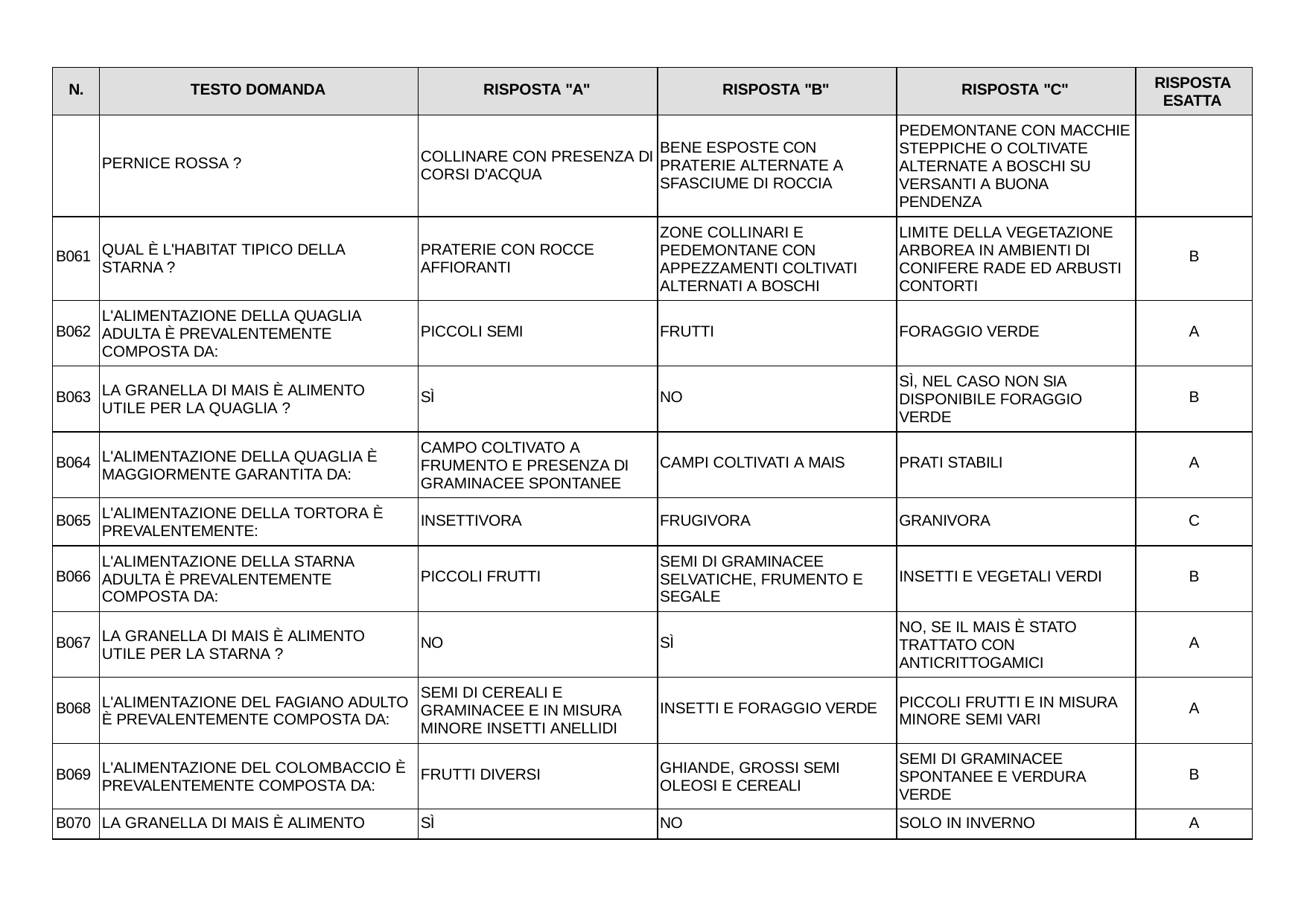

| N. | TESTO DOMANDA | RISPOSTA "A" | RISPOSTA "B" | RISPOSTA "C" | RISPOSTA ESATTA |
| --- | --- | --- | --- | --- | --- |
|  | PERNICE ROSSA ? | COLLINARE CON PRESENZA DI CORSI D'ACQUA | BENE ESPOSTE CON PRATERIE ALTERNATE A SFASCIUME DI ROCCIA | PEDEMONTANE CON MACCHIE STEPPICHE O COLTIVATE ALTERNATE A BOSCHI SU VERSANTI A BUONA PENDENZA |  |
| B061 | QUAL È L'HABITAT TIPICO DELLA STARNA ? | PRATERIE CON ROCCE AFFIORANTI | ZONE COLLINARI E PEDEMONTANE CON APPEZZAMENTI COLTIVATI ALTERNATI A BOSCHI | LIMITE DELLA VEGETAZIONE ARBOREA IN AMBIENTI DI CONIFERE RADE ED ARBUSTI CONTORTI | B |
| B062 | L'ALIMENTAZIONE DELLA QUAGLIA ADULTA È PREVALENTEMENTE COMPOSTA DA: | PICCOLI SEMI | FRUTTI | FORAGGIO VERDE | A |
| B063 | LA GRANELLA DI MAIS È ALIMENTO UTILE PER LA QUAGLIA ? | SÌ | NO | SÌ, NEL CASO NON SIA DISPONIBILE FORAGGIO VERDE | B |
| B064 | L'ALIMENTAZIONE DELLA QUAGLIA È MAGGIORMENTE GARANTITA DA: | CAMPO COLTIVATO A FRUMENTO E PRESENZA DI GRAMINACEE SPONTANEE | CAMPI COLTIVATI A MAIS | PRATI STABILI | A |
| B065 | L'ALIMENTAZIONE DELLA TORTORA È PREVALENTEMENTE: | INSETTIVORA | FRUGIVORA | GRANIVORA | C |
| B066 | L'ALIMENTAZIONE DELLA STARNA ADULTA È PREVALENTEMENTE COMPOSTA DA: | PICCOLI FRUTTI | SEMI DI GRAMINACEE SELVATICHE, FRUMENTO E SEGALE | INSETTI E VEGETALI VERDI | B |
| B067 | LA GRANELLA DI MAIS È ALIMENTO UTILE PER LA STARNA ? | NO | SÌ | NO, SE IL MAIS È STATO TRATTATO CON ANTICRITTOGAMICI | A |
| B068 | L'ALIMENTAZIONE DEL FAGIANO ADULTO È PREVALENTEMENTE COMPOSTA DA: | SEMI DI CEREALI E GRAMINACEE E IN MISURA MINORE INSETTI ANELLIDI | INSETTI E FORAGGIO VERDE | PICCOLI FRUTTI E IN MISURA MINORE SEMI VARI | A |
| B069 | L'ALIMENTAZIONE DEL COLOMBACCIO È PREVALENTEMENTE COMPOSTA DA: | FRUTTI DIVERSI | GHIANDE, GROSSI SEMI OLEOSI E CEREALI | SEMI DI GRAMINACEE SPONTANEE E VERDURA VERDE | B |
| B070 | LA GRANELLA DI MAIS È ALIMENTO | SÌ | NO | SOLO IN INVERNO | A |